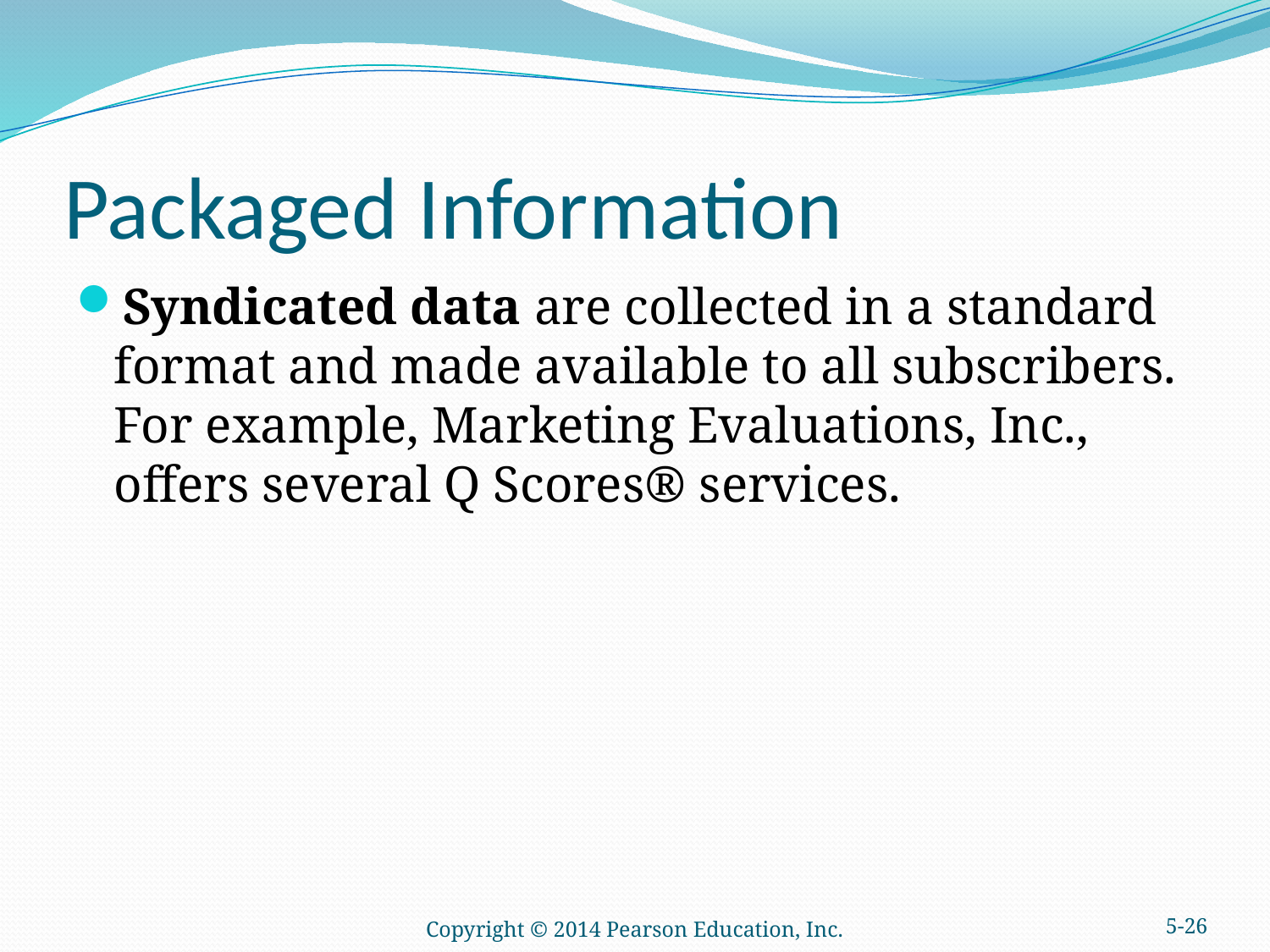

# Packaged Information
Syndicated data are collected in a standard format and made available to all subscribers. For example, Marketing Evaluations, Inc., offers several Q Scores® services.